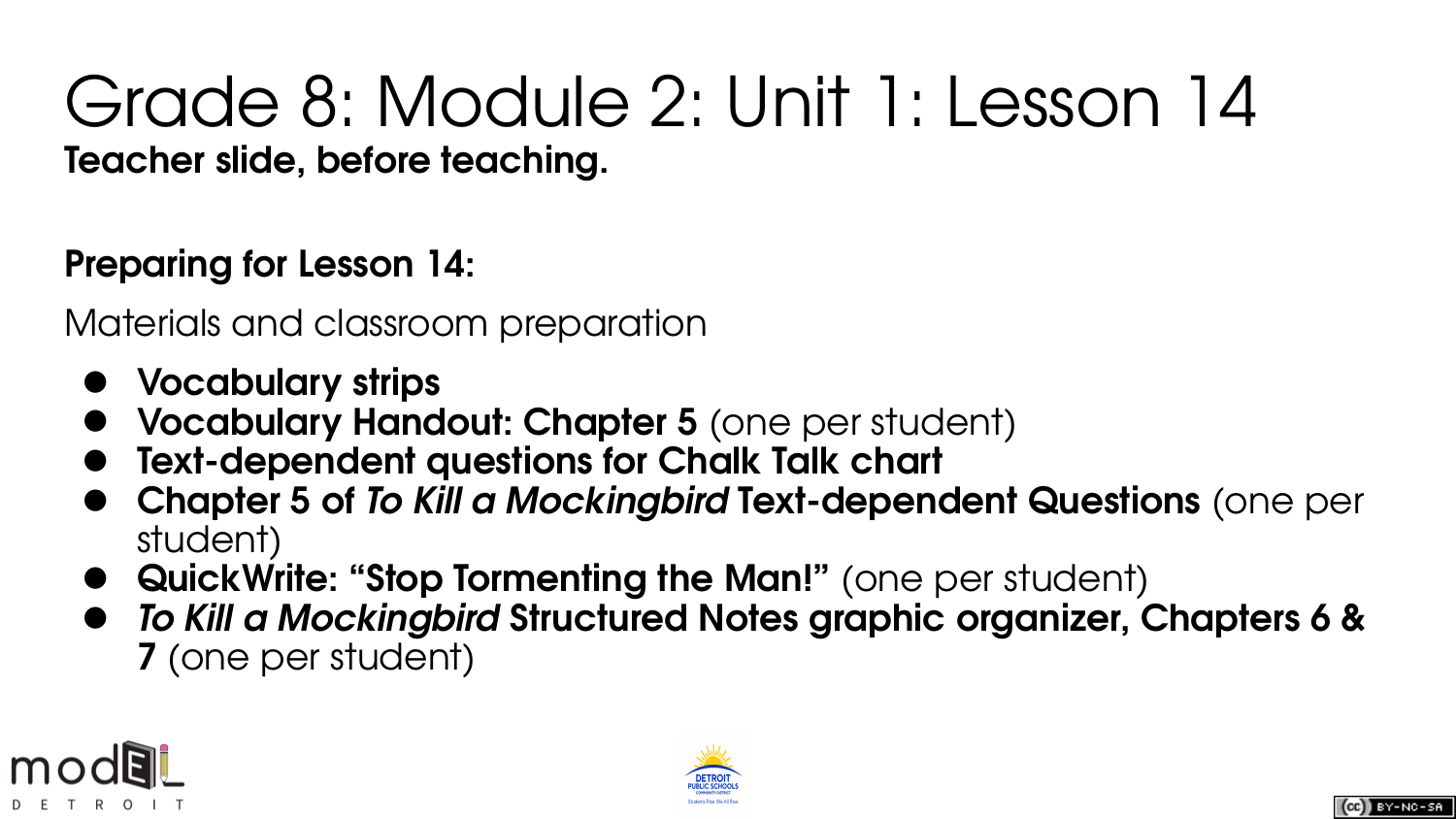

# Grade 8: Module 2: Unit 1: Lesson 14
Teacher slide, before teaching.
Preparing for Lesson 14:
Materials and classroom preparation
Vocabulary strips
Vocabulary Handout: Chapter 5 (one per student)
Text-dependent questions for Chalk Talk chart
Chapter 5 of To Kill a Mockingbird Text-dependent Questions (one per student)
QuickWrite: “Stop Tormenting the Man!” (one per student)
To Kill a Mockingbird Structured Notes graphic organizer, Chapters 6 & 7 (one per student)